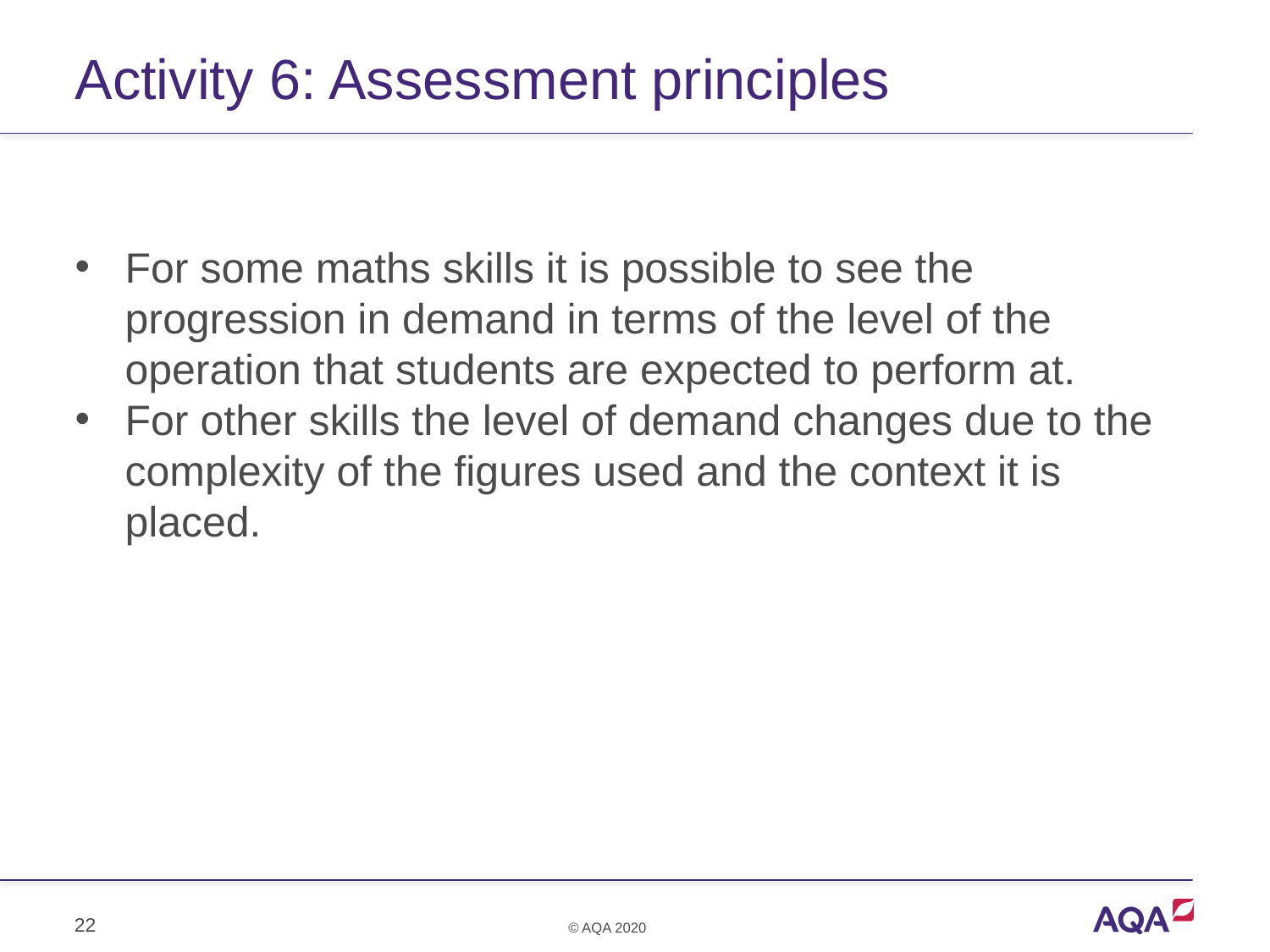

# Activity 6: Assessment principles
For some maths skills it is possible to see the progression in demand in terms of the level of the operation that students are expected to perform at.
For other skills the level of demand changes due to the complexity of the figures used and the context it is placed.

22
© AQA 2020